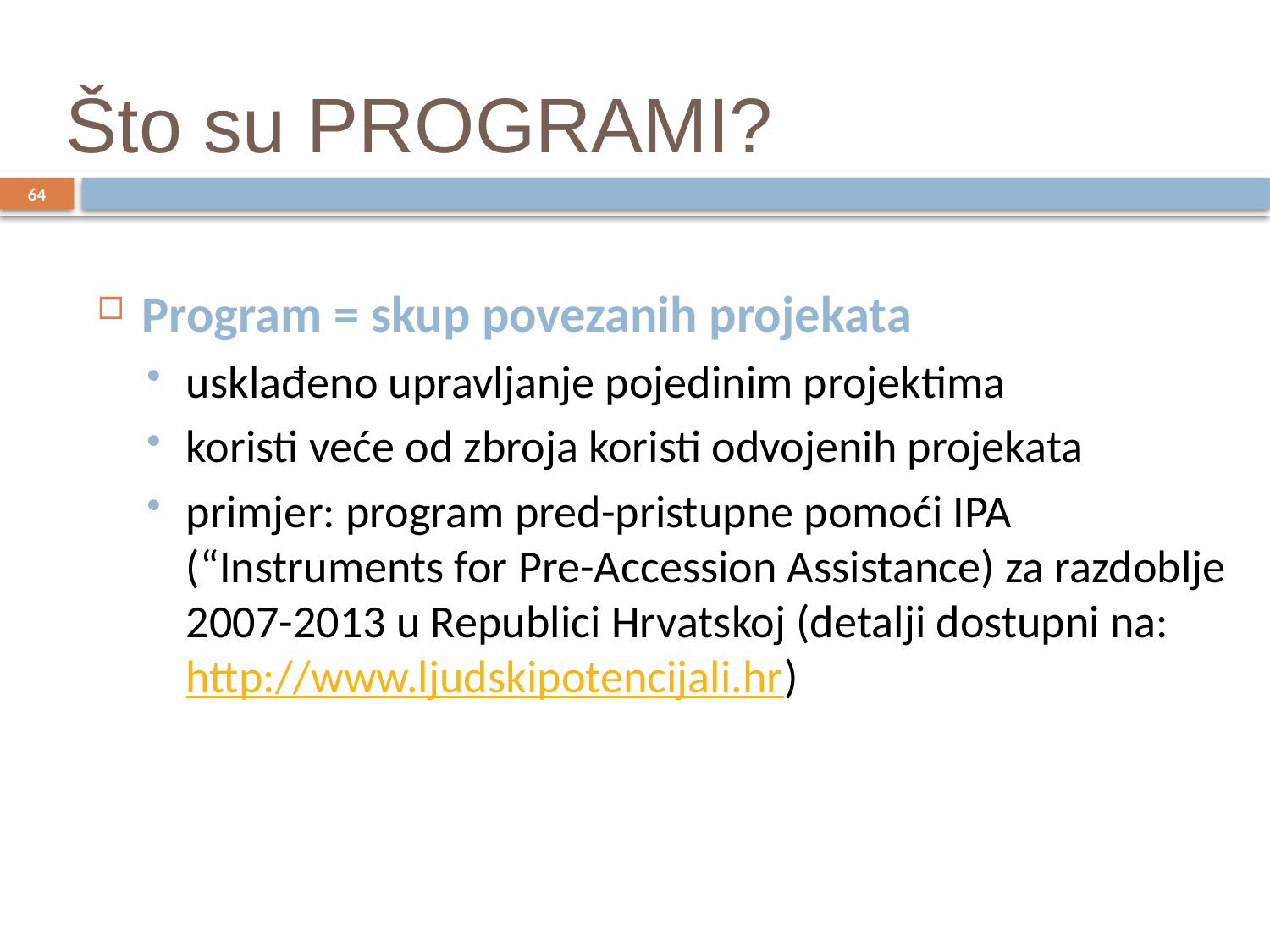

# Što su PROGRAMI?
64
Program = skup povezanih projekata
usklađeno upravljanje pojedinim projektima
koristi veće od zbroja koristi odvojenih projekata
primjer: program pred-pristupne pomoći IPA (“Instruments for Pre-Accession Assistance) za razdoblje 2007-2013 u Republici Hrvatskoj (detalji dostupni na: http://www.ljudskipotencijali.hr)